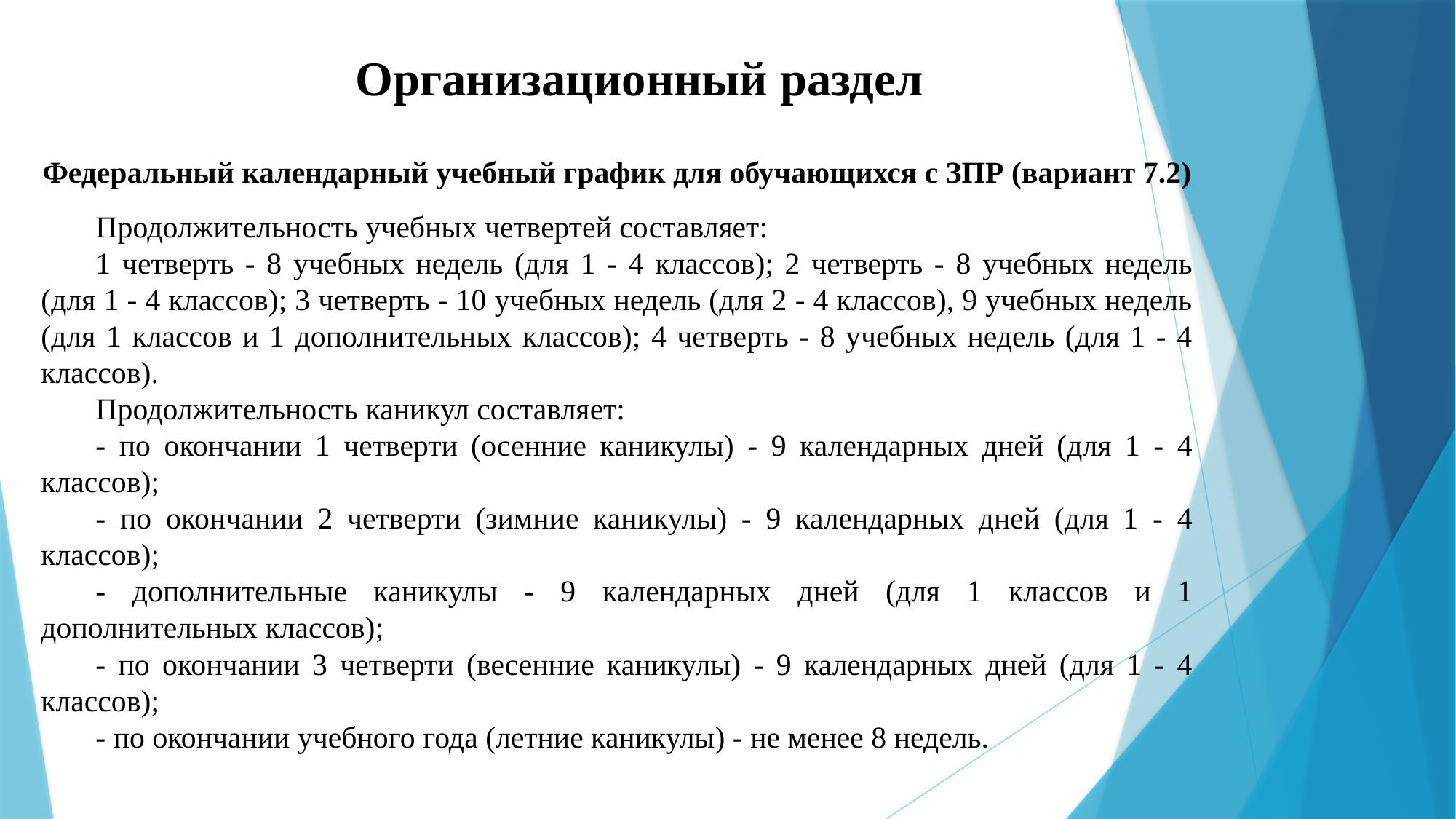

# Организационный раздел
Федеральный календарный учебный график для обучающихся с ЗПР (вариант 7.2)
Продолжительность учебных четвертей составляет:
1 четверть - 8 учебных недель (для 1 - 4 классов); 2 четверть - 8 учебных недель (для 1 - 4 классов); 3 четверть - 10 учебных недель (для 2 - 4 классов), 9 учебных недель (для 1 классов и 1 дополнительных классов); 4 четверть - 8 учебных недель (для 1 - 4 классов).
Продолжительность каникул составляет:
- по окончании 1 четверти (осенние каникулы) - 9 календарных дней (для 1 - 4 классов);
- по окончании 2 четверти (зимние каникулы) - 9 календарных дней (для 1 - 4 классов);
- дополнительные каникулы - 9 календарных дней (для 1 классов и 1 дополнительных классов);
- по окончании 3 четверти (весенние каникулы) - 9 календарных дней (для 1 - 4 классов);
- по окончании учебного года (летние каникулы) - не менее 8 недель.